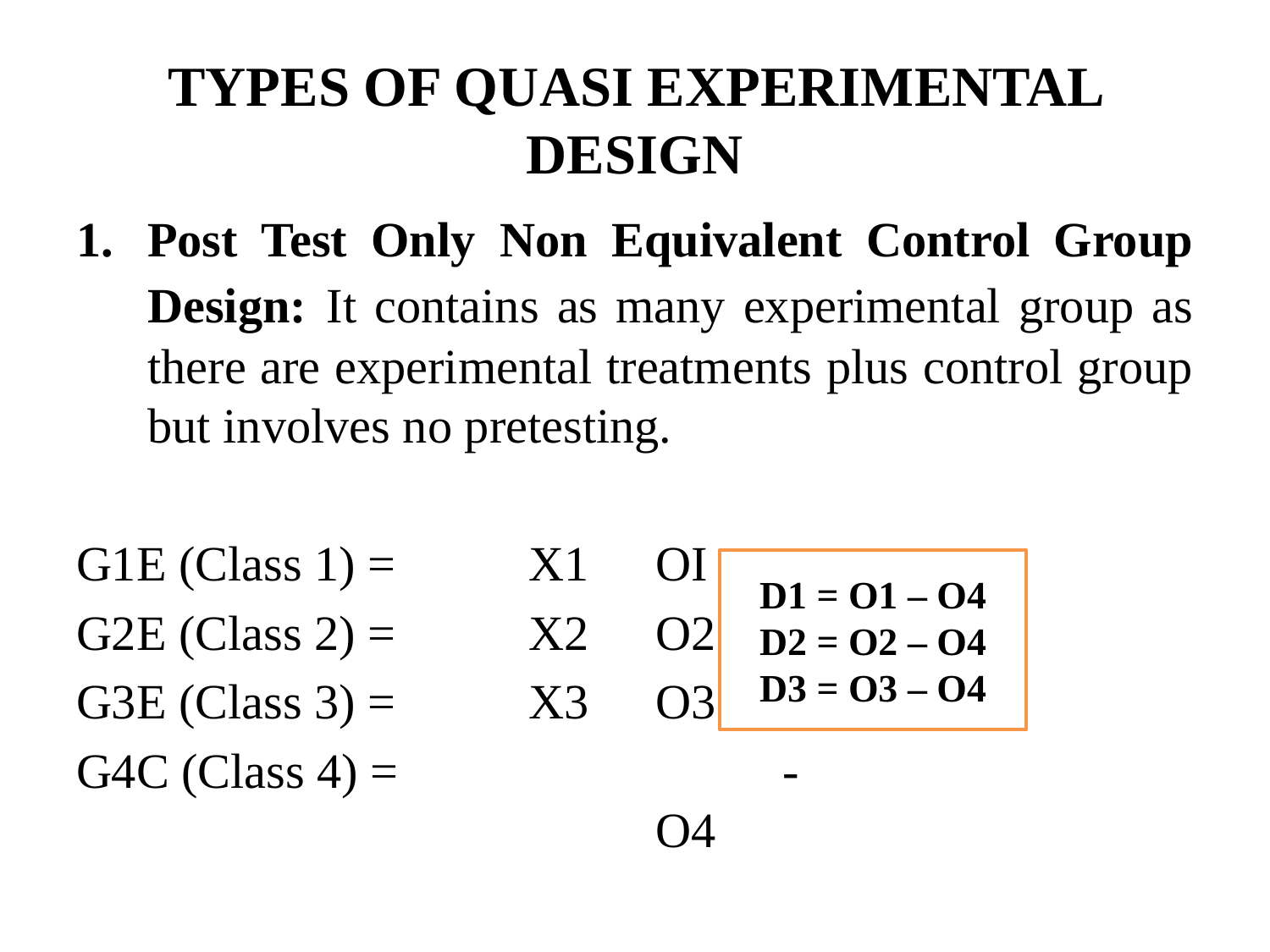

# TYPES OF QUASI EXPERIMENTAL DESIGN
Post Test Only Non Equivalent Control Group Design: It contains as many experimental group as there are experimental treatments plus control group but involves no pretesting.

G1E (Class 1) = 	X1	OI
G2E (Class 2) = 	X2	O2
G3E (Class 3) = 	X3	O3
G4C (Class 4) = 			-							O4
D1 = O1 – O4
D2 = O2 – O4
D3 = O3 – O4